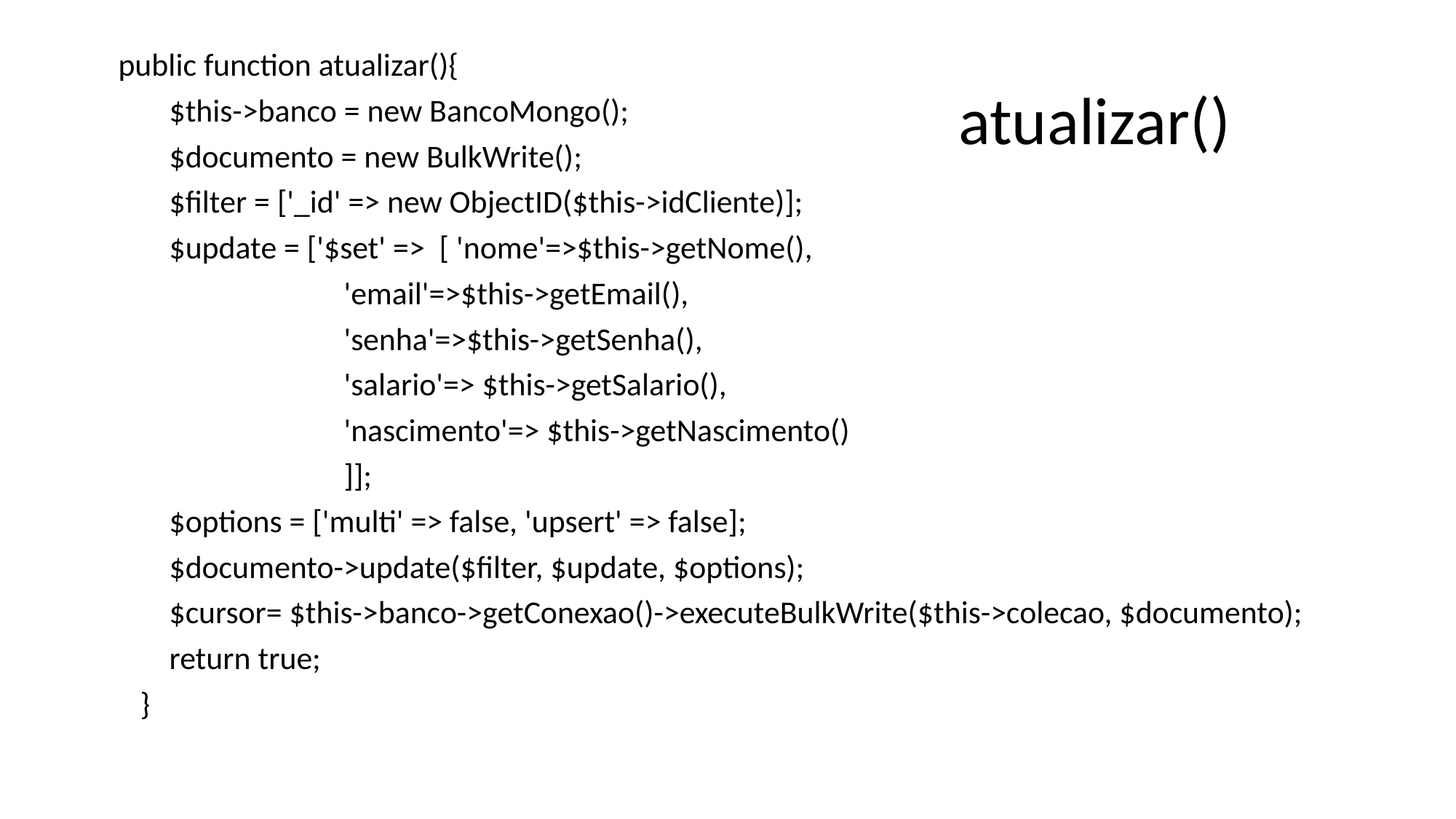

public function atualizar(){
        $this->banco = new BancoMongo();
        $documento = new BulkWrite();
        $filter = ['_id' => new ObjectID($this->idCliente)];
        $update = ['$set' =>  [ 'nome'=>$this->getNome(),
                                'email'=>$this->getEmail(),
                                'senha'=>$this->getSenha(),
                                'salario'=> $this->getSalario(),
                                'nascimento'=> $this->getNascimento()
                                ]];
        $options = ['multi' => false, 'upsert' => false];
        $documento->update($filter, $update, $options);
        $cursor= $this->banco->getConexao()->executeBulkWrite($this->colecao, $documento);
        return true;
    }
# atualizar()